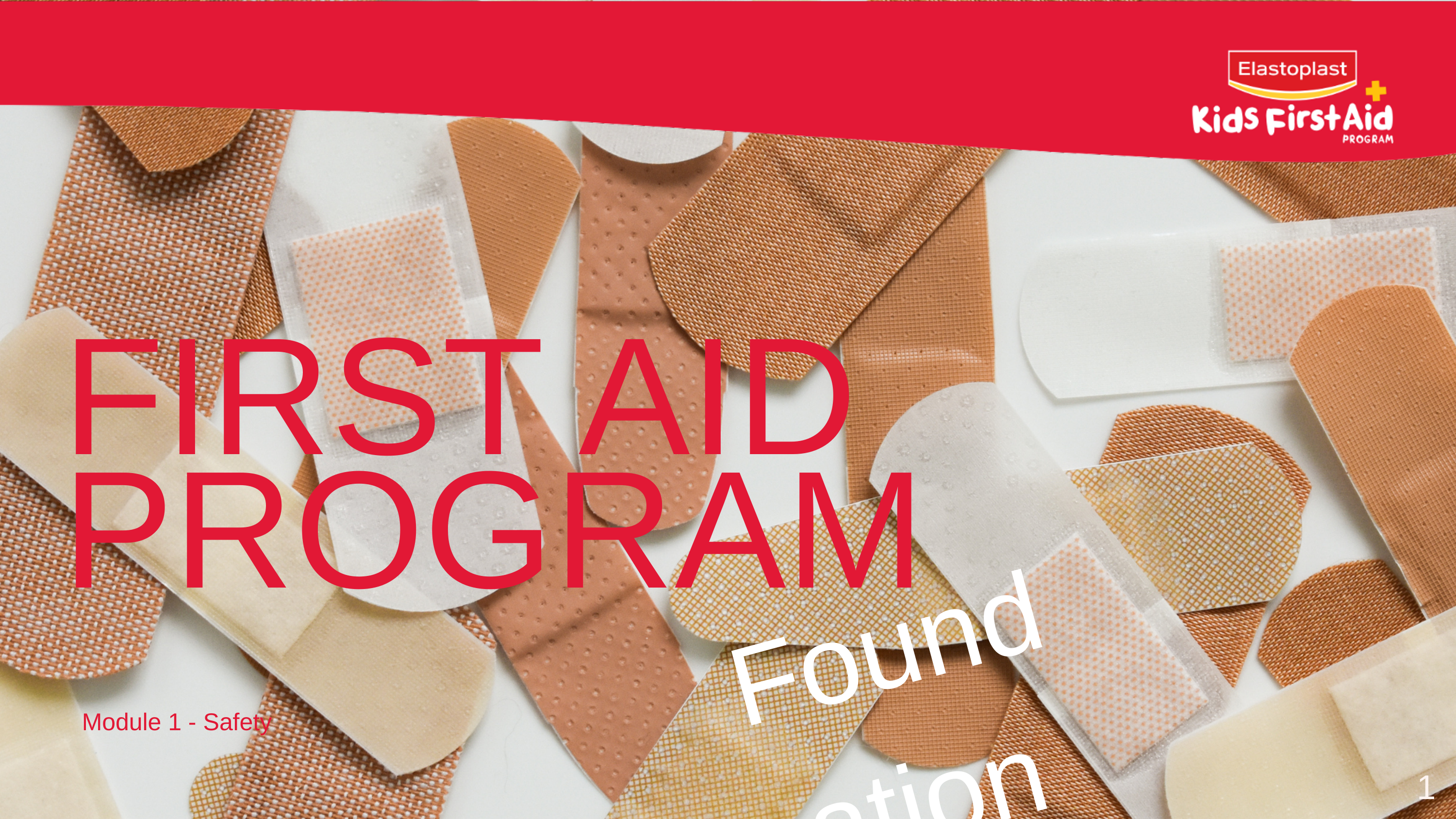

FIRST AID PROGRAM
Foundation
Module 1 - Safety
1